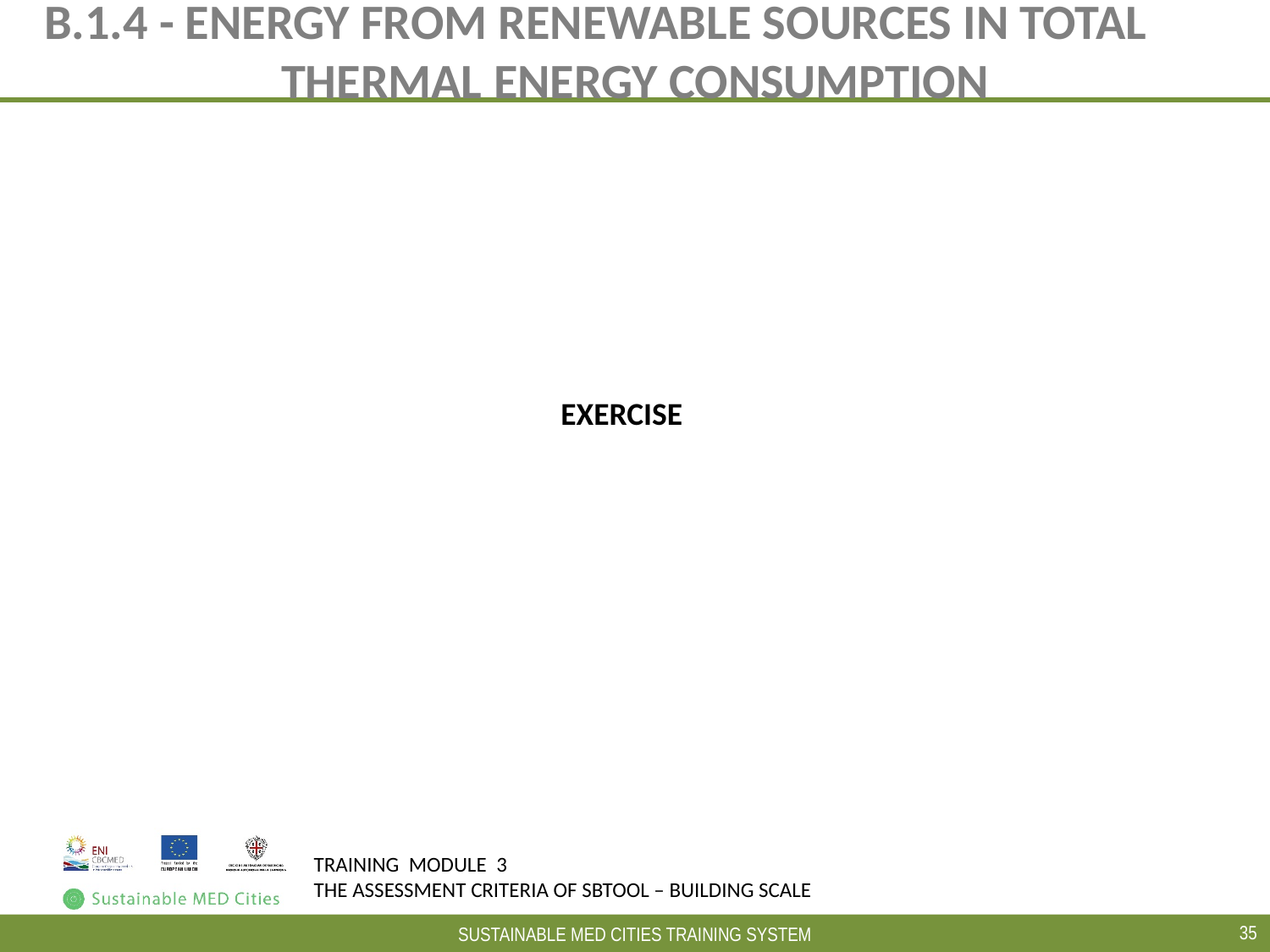

# B.1.4 - ENERGY FROM RENEWABLE SOURCES IN TOTAL        THERMAL ENERGY CONSUMPTION

EXERCISE
35